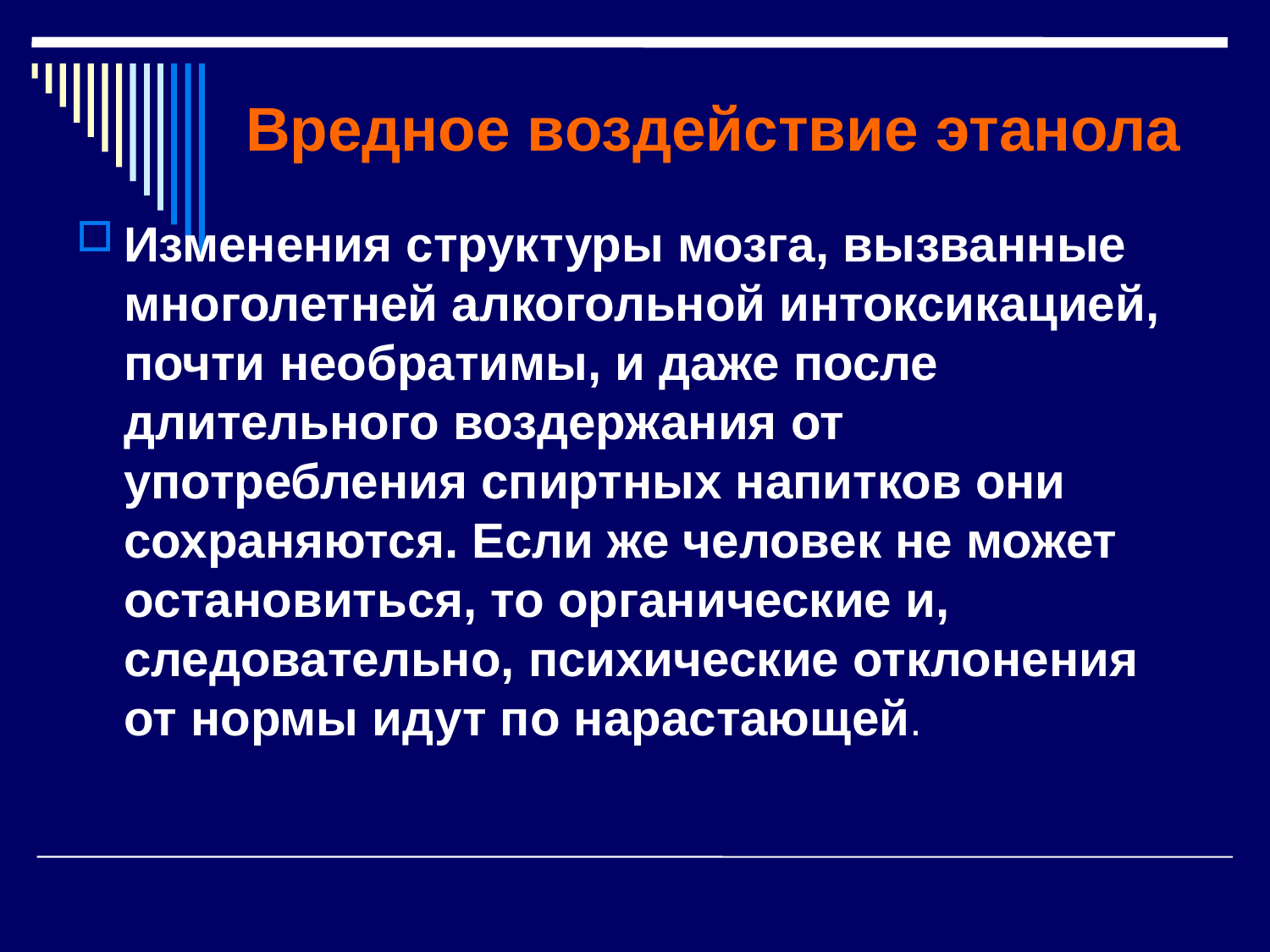

# Вредное воздействие этанола
Изменения структуры мозга, вызванные многолетней алкогольной интоксикацией, почти необратимы, и даже после длительного воздержания от употребления спиртных напитков они сохраняются. Если же человек не может остановиться, то органические и, следовательно, психические отклонения от нормы идут по нарастающей.